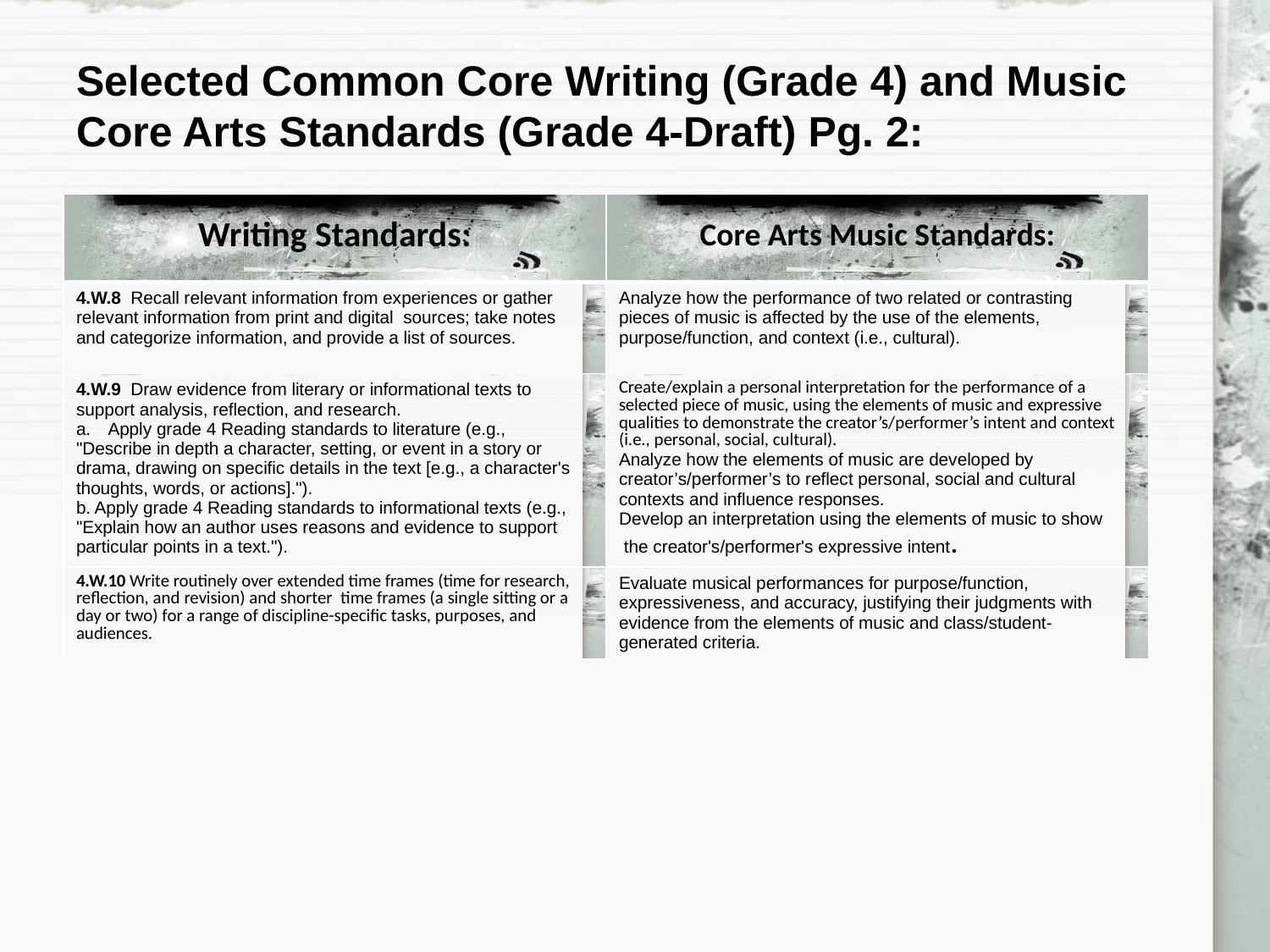

# Selected Common Core Writing (Grade 4) and Music Core Arts Standards (Grade 4-Draft) Pg. 2:
| Writing Standards: | Core Arts Music Standards: |
| --- | --- |
| 4.W.8 Recall relevant information from experiences or gather relevant information from print and digital sources; take notes and categorize information, and provide a list of sources. | Analyze how the performance of two related or contrasting pieces of music is affected by the use of the elements, purpose/function, and context (i.e., cultural). |
| 4.W.9 Draw evidence from literary or informational texts to support analysis, reflection, and research. Apply grade 4 Reading standards to literature (e.g., "Describe in depth a character, setting, or event in a story or drama, drawing on specific details in the text [e.g., a character's thoughts, words, or actions]."). b. Apply grade 4 Reading standards to informational texts (e.g., "Explain how an author uses reasons and evidence to support particular points in a text."). | Create/explain a personal interpretation for the performance of a selected piece of music, using the elements of music and expressive qualities to demonstrate the creator’s/performer’s intent and context (i.e., personal, social, cultural). Analyze how the elements of music are developed by creator’s/performer’s to reflect personal, social and cultural contexts and influence responses. Develop an interpretation using the elements of music to show the creator's/performer's expressive intent. |
| 4.W.10 Write routinely over extended time frames (time for research, reflection, and revision) and shorter time frames (a single sitting or a day or two) for a range of discipline-specific tasks, purposes, and audiences. | Evaluate musical performances for purpose/function, expressiveness, and accuracy, justifying their judgments with evidence from the elements of music and class/student- generated criteria. |